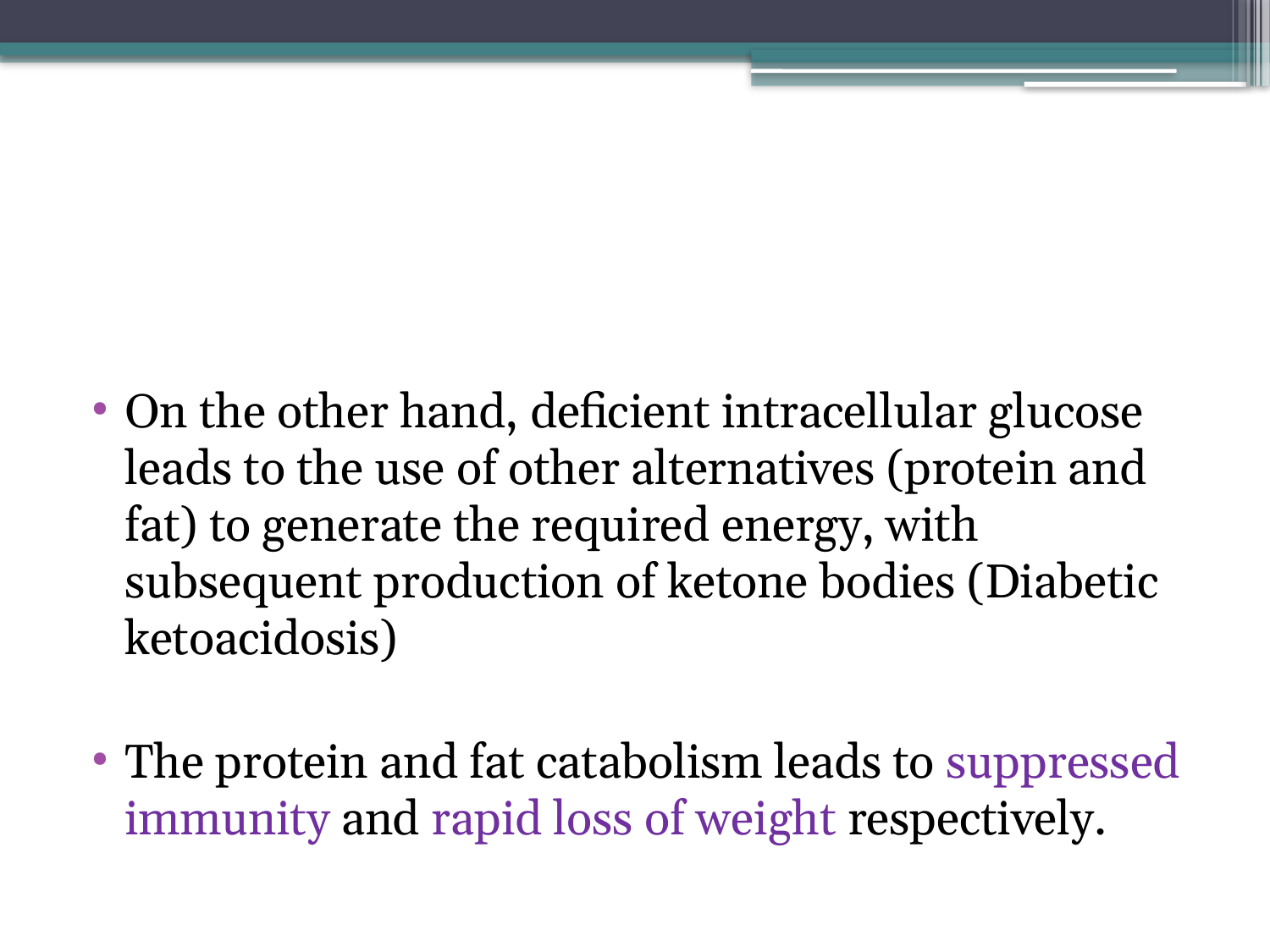

#

On the other hand, deficient intracellular glucose leads to the use of other alternatives (protein and fat) to generate the required energy, with subsequent production of ketone bodies (Diabetic ketoacidosis)

The protein and fat catabolism leads to suppressed immunity and rapid loss of weight respectively.